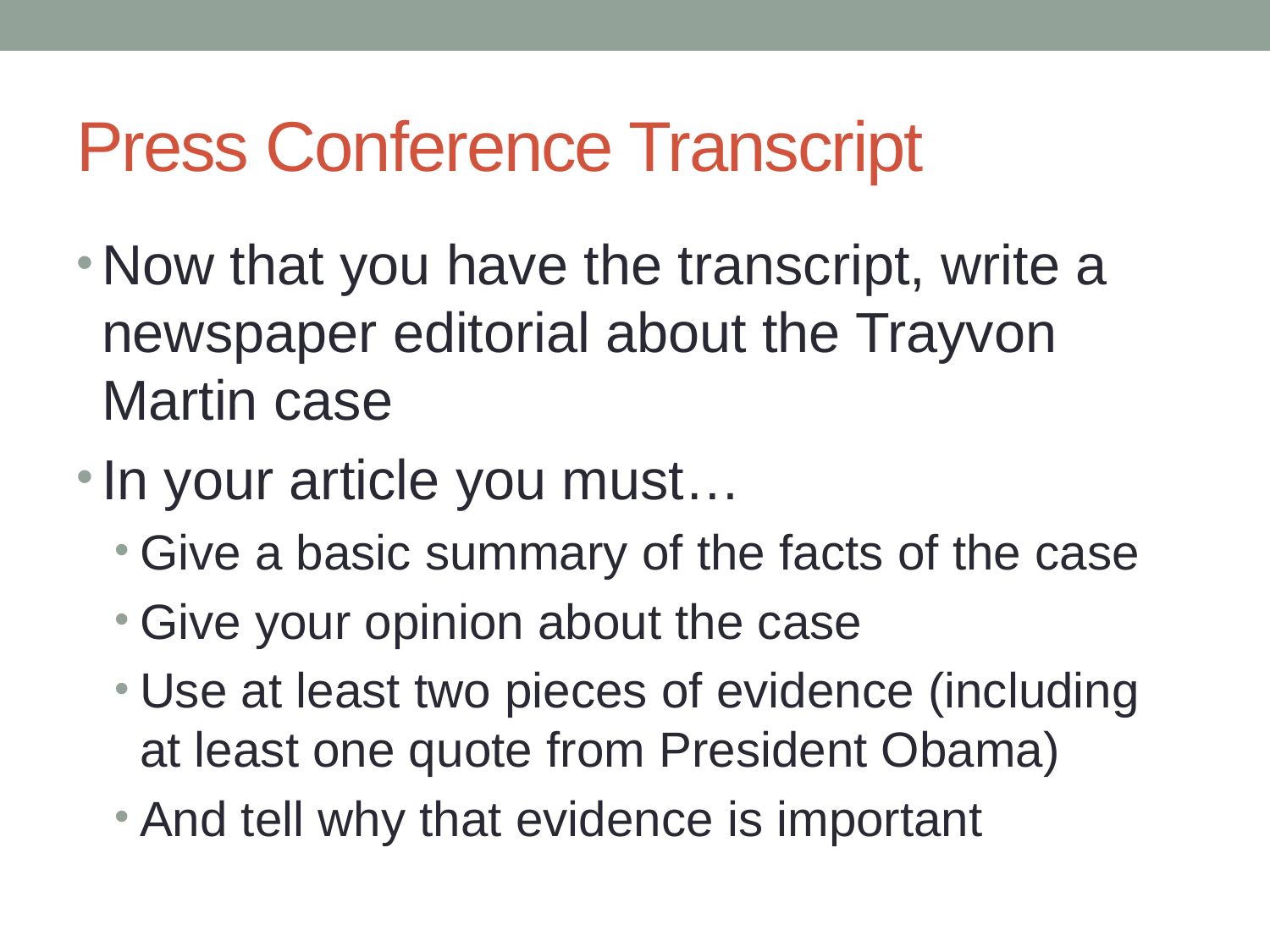

# Press Conference Transcript
Now that you have the transcript, write a newspaper editorial about the Trayvon Martin case
In your article you must…
Give a basic summary of the facts of the case
Give your opinion about the case
Use at least two pieces of evidence (including at least one quote from President Obama)
And tell why that evidence is important